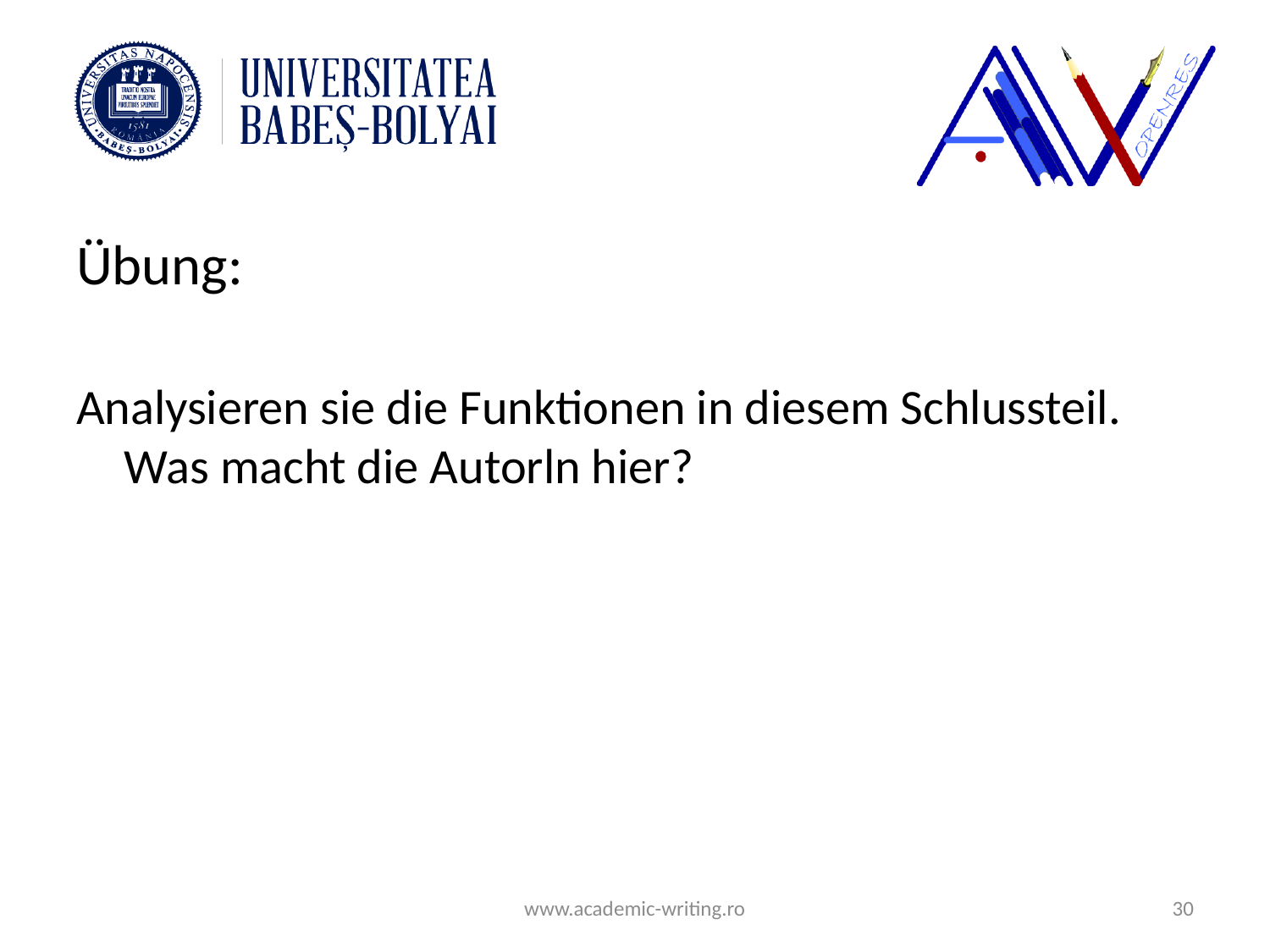

#
Übung:

Analysieren sie die Funktionen in diesem Schlussteil. Was macht die Autorln hier?

www.academic-writing.ro
30